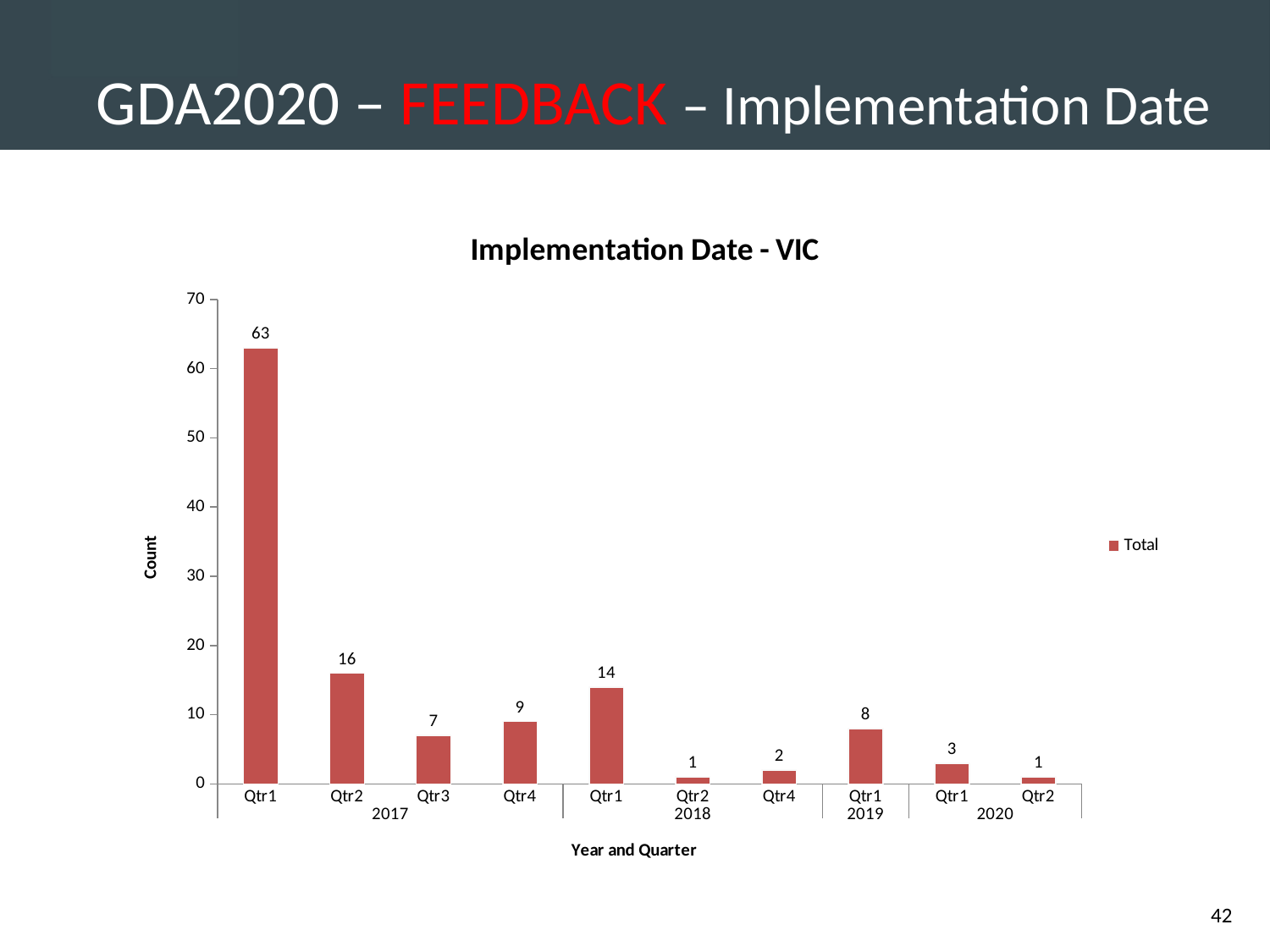

GDA2020 – FEEDBACK – Implementation Date

### Chart: Implementation Date - VIC

| Category | Total |
|---|---|
| Qtr1 | 63.0 |
| Qtr2 | 16.0 |
| Qtr3 | 7.0 |
| Qtr4 | 9.0 |
| Qtr1 | 14.0 |
| Qtr2 | 1.0 |
| Qtr4 | 2.0 |
| Qtr1 | 8.0 |
| Qtr1 | 3.0 |
| Qtr2 | 1.0 |
42